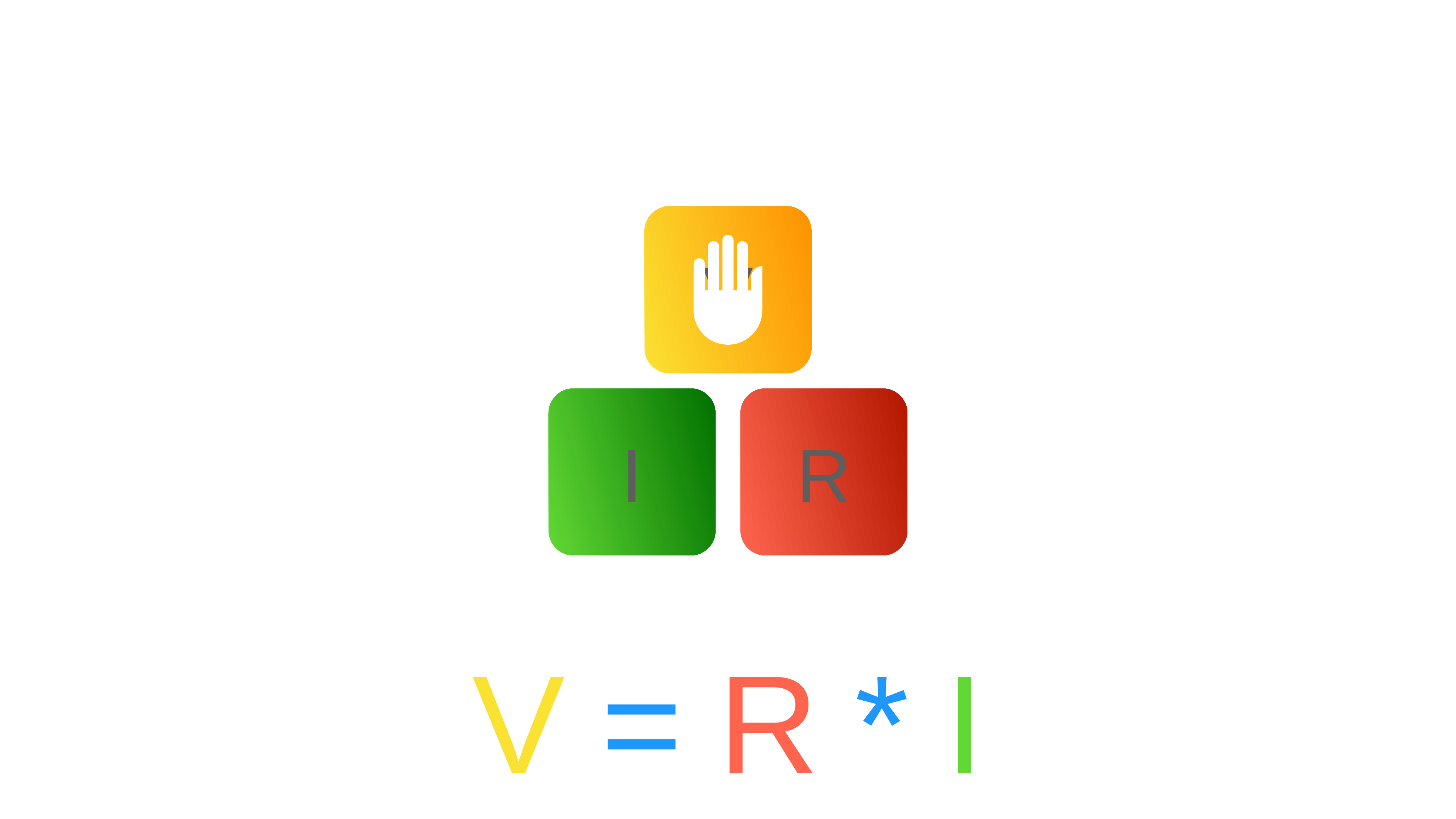

V

I
R
V = R * I